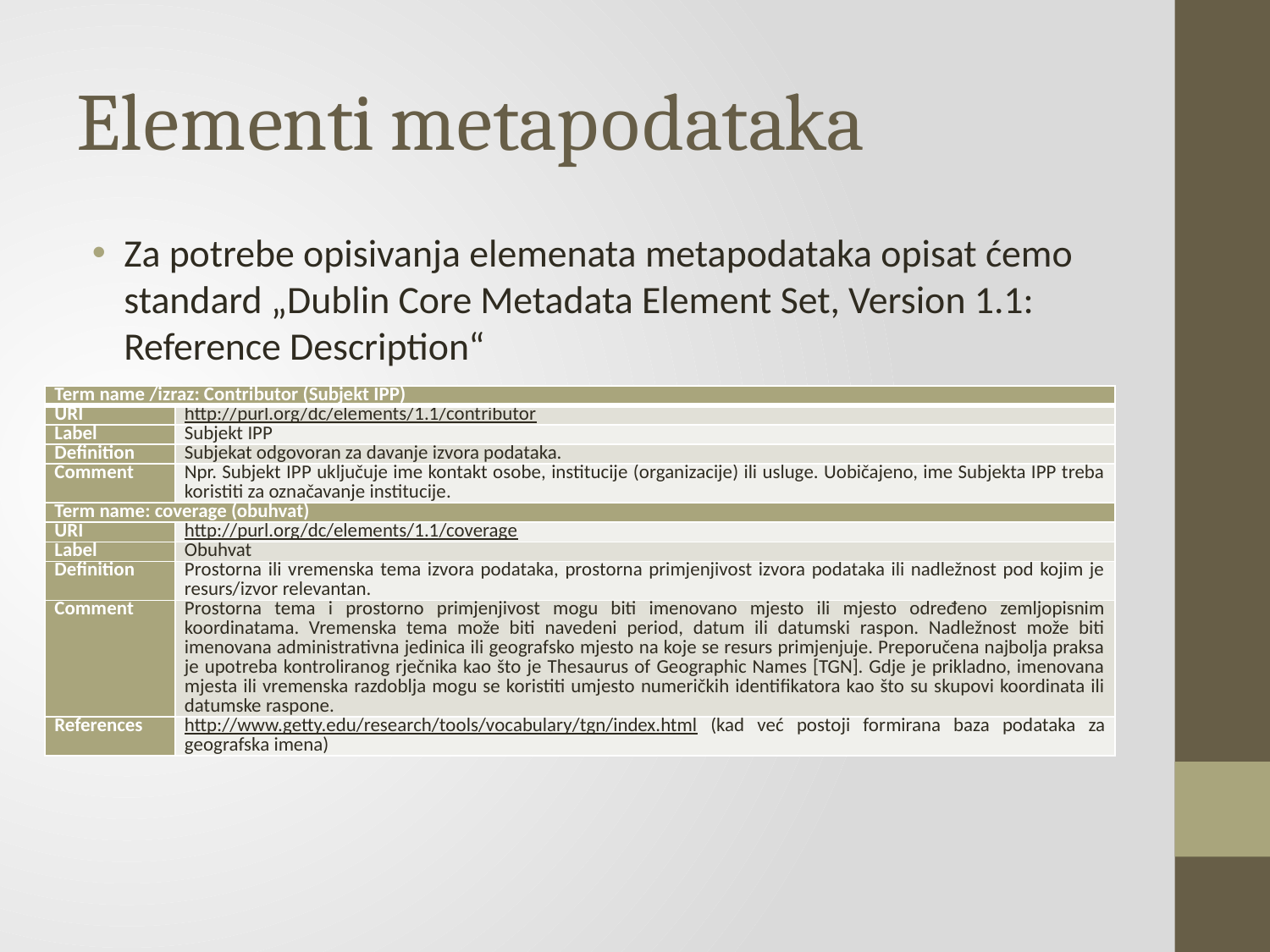

# Elementi metapodataka
Za potrebe opisivanja elemenata metapodataka opisat ćemo standard „Dublin Core Metadata Element Set, Version 1.1: Reference Description“

| Term name /izraz: Contributor (Subjekt IPP) |  |
| --- | --- |
| URI | http://purl.org/dc/elements/1.1/contributor |
| Label | Subjekt IPP |
| Definition | Subjekat odgovoran za davanje izvora podataka. |
| Comment | Npr. Subjekt IPP uključuje ime kontakt osobe, institucije (organizacije) ili usluge. Uobičajeno, ime Subjekta IPP treba koristiti za označavanje institucije. |
| Term name: coverage (obuhvat) |  |
| URI | http://purl.org/dc/elements/1.1/coverage |
| Label | Obuhvat |
| Definition | Prostorna ili vremenska tema izvora podataka, prostorna primjenjivost izvora podataka ili nadležnost pod kojim je resurs/izvor relevantan. |
| Comment | Prostorna tema i prostorno primjenjivost mogu biti imenovano mjesto ili mjesto određeno zemljopisnim koordinatama. Vremenska tema može biti navedeni period, datum ili datumski raspon. Nadležnost može biti imenovana administrativna jedinica ili geografsko mjesto na koje se resurs primjenjuje. Preporučena najbolja praksa je upotreba kontroliranog rječnika kao što je Thesaurus of Geographic Names [TGN]. Gdje je prikladno, imenovana mjesta ili vremenska razdoblja mogu se koristiti umjesto numeričkih identifikatora kao što su skupovi koordinata ili datumske raspone. |
| References | http://www.getty.edu/research/tools/vocabulary/tgn/index.html (kad već postoji formirana baza podataka za geografska imena) |